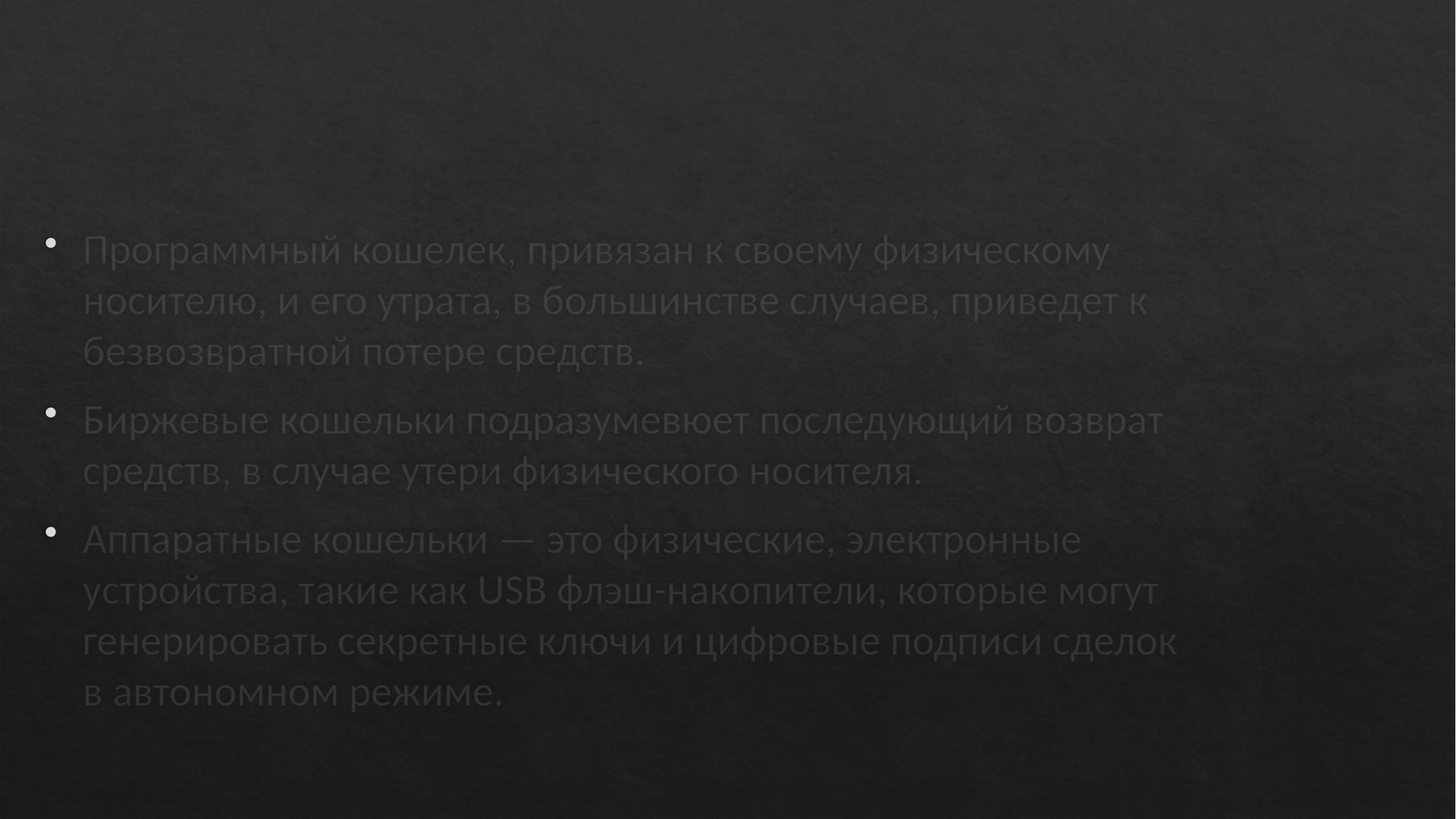

Программный кошелек, привязан к своему физическому носителю, и его утрата, в большинстве случаев, приведет к безвозвратной потере средств.
Биржевые кошельки подразумевюет последующий возврат средств, в случае утери физического носителя.
Аппаратные кошельки — это физические, электронные устройства, такие как USB флэш-накопители, которые могут генерировать секретные ключи и цифровые подписи сделок в автономном режиме.